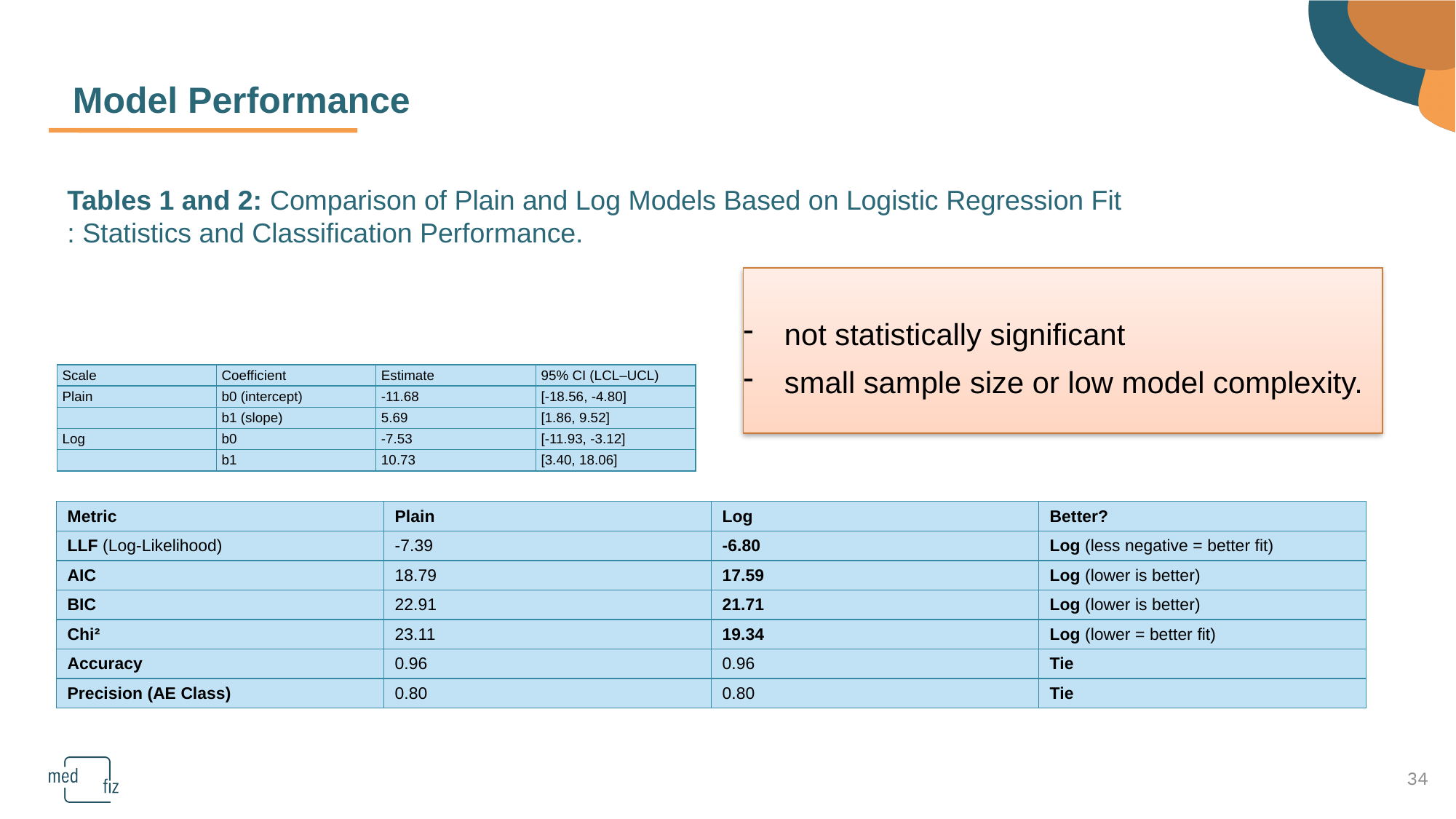

# Model Performance
Tables 1 and 2: Comparison of Plain and Log Models Based on Logistic Regression Fit : Statistics and Classification Performance.

not statistically significant
small sample size or low model complexity.

| Scale | Coefficient | Estimate | 95% CI (LCL–UCL) |
| --- | --- | --- | --- |
| Plain | b0 (intercept) | -11.68 | [-18.56, -4.80] |
|  | b1 (slope) | 5.69 | [1.86, 9.52] |
| Log | b0 | -7.53 | [-11.93, -3.12] |
|  | b1 | 10.73 | [3.40, 18.06] |
| Metric | Plain | Log | Better? |
| --- | --- | --- | --- |
| LLF (Log-Likelihood) | -7.39 | -6.80 | Log (less negative = better fit) |
| AIC | 18.79 | 17.59 | Log (lower is better) |
| BIC | 22.91 | 21.71 | Log (lower is better) |
| Chi² | 23.11 | 19.34 | Log (lower = better fit) |
| Accuracy | 0.96 | 0.96 | Tie |
| Precision (AE Class) | 0.80 | 0.80 | Tie |